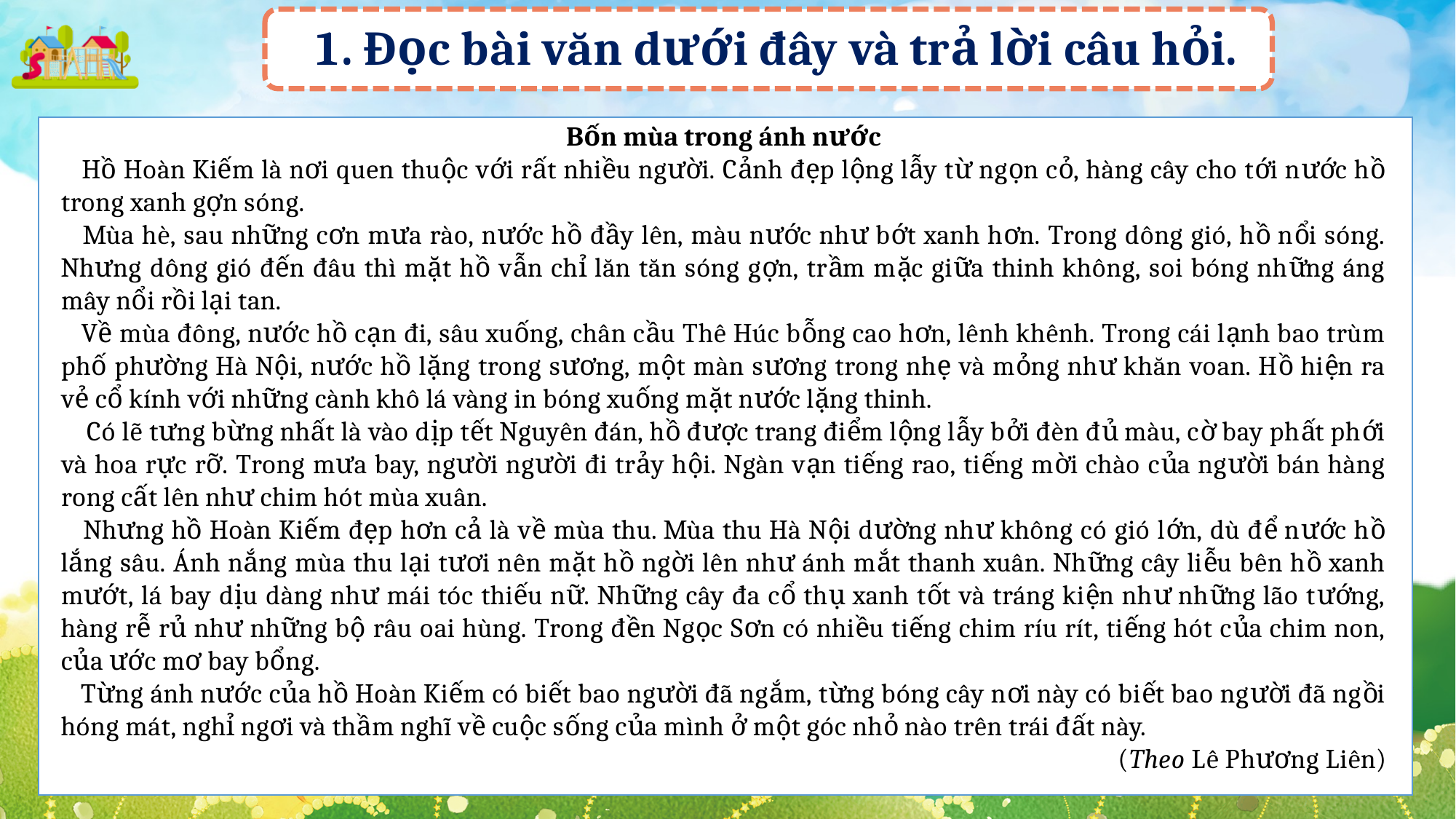

1. Đọc bài văn dưới đây và trả lời câu hỏi.
Bốn mùa trong ánh nước
   Hồ Hoàn Kiếm là nơi quen thuộc với rất nhiều người. Cảnh đẹp lộng lẫy từ ngọn cỏ, hàng cây cho tới nước hồ trong xanh gợn sóng.
   Mùa hè, sau những cơn mưa rào, nước hồ đầy lên, màu nước như bớt xanh hơn. Trong dông gió, hồ nổi sóng. Nhưng dông gió đến đâu thì mặt hồ vẫn chỉ lăn tăn sóng gợn, trầm mặc giữa thinh không, soi bóng những áng mây nổi rồi lại tan.
   Về mùa đông, nước hồ cạn đi, sâu xuống, chân cầu Thê Húc bỗng cao hơn, lênh khênh. Trong cái lạnh bao trùm phố phường Hà Nội, nước hồ lặng trong sương, một màn sương trong nhẹ và mỏng như khăn voan. Hồ hiện ra vẻ cổ kính với những cành khô lá vàng in bóng xuống mặt nước lặng thinh.
    Có lẽ tưng bừng nhất là vào dịp tết Nguyên đán, hồ được trang điểm lộng lẫy bởi đèn đủ màu, cờ bay phất phới và hoa rực rỡ. Trong mưa bay, người người đi trảy hội. Ngàn vạn tiếng rao, tiếng mời chào của người bán hàng rong cất lên như chim hót mùa xuân.
   Nhưng hồ Hoàn Kiếm đẹp hơn cả là về mùa thu. Mùa thu Hà Nội dường như không có gió lớn, dù để nước hồ lắng sâu. Ánh nắng mùa thu lại tươi nên mặt hồ ngời lên như ánh mắt thanh xuân. Những cây liễu bên hồ xanh mướt, lá bay dịu dàng như mái tóc thiếu nữ. Những cây đa cổ thụ xanh tốt và tráng kiện như những lão tướng, hàng rễ rủ như những bộ râu oai hùng. Trong đền Ngọc Sơn có nhiều tiếng chim ríu rít, tiếng hót của chim non, của ước mơ bay bổng.
   Từng ánh nước của hồ Hoàn Kiếm có biết bao người đã ngắm, từng bóng cây nơi này có biết bao người đã ngồi hóng mát, nghỉ ngơi và thầm nghĩ về cuộc sống của mình ở một góc nhỏ nào trên trái đất này.
(Theo Lê Phương Liên)